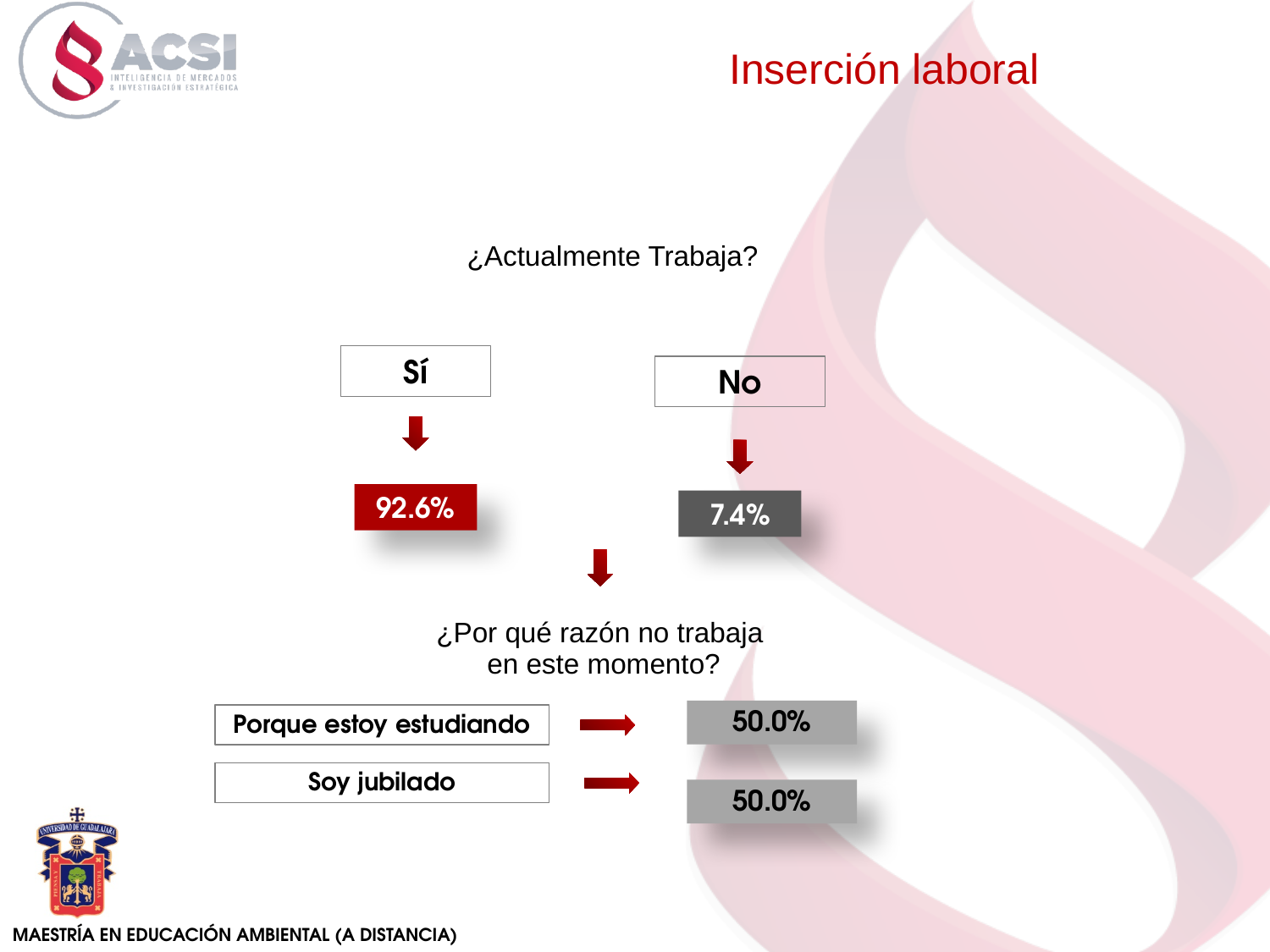

Inserción laboral
¿Actualmente Trabaja?
Sí
No

92.6%
7.4%

¿Por qué razón no trabaja
en este momento?
50.0%
Porque estoy estudiando

Soy jubilado

50.0%